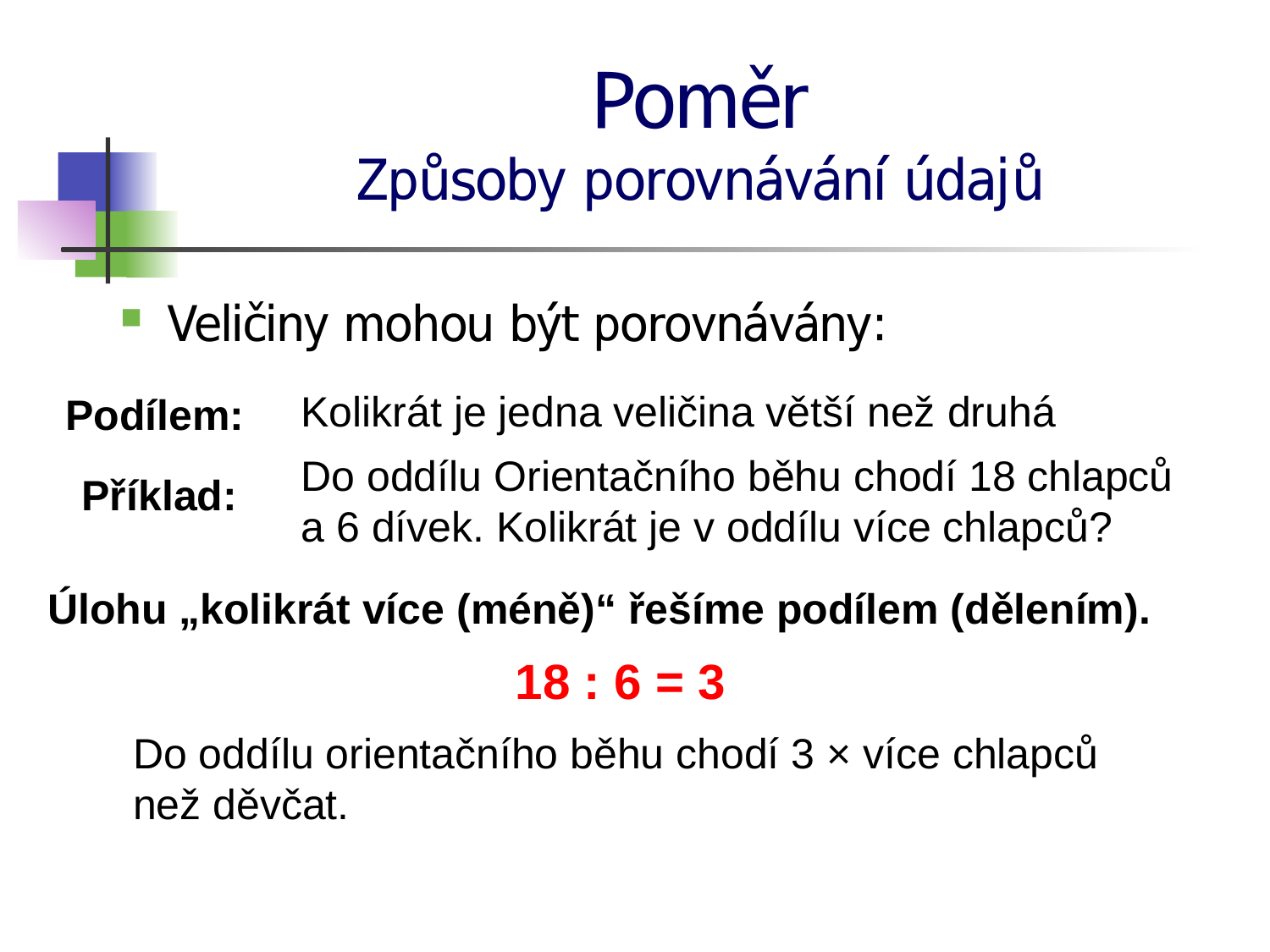

# Poměr Způsoby porovnávání údajů
Veličiny mohou být porovnávány:
Kolikrát je jedna veličina větší než druhá
Podílem:
Do oddílu Orientačního běhu chodí 18 chlapců a 6 dívek. Kolikrát je v oddílu více chlapců?
Příklad:
Úlohu „kolikrát více (méně)“ řešíme podílem (dělením).
18 : 6 = 3
Do oddílu orientačního běhu chodí 3 × více chlapců než děvčat.